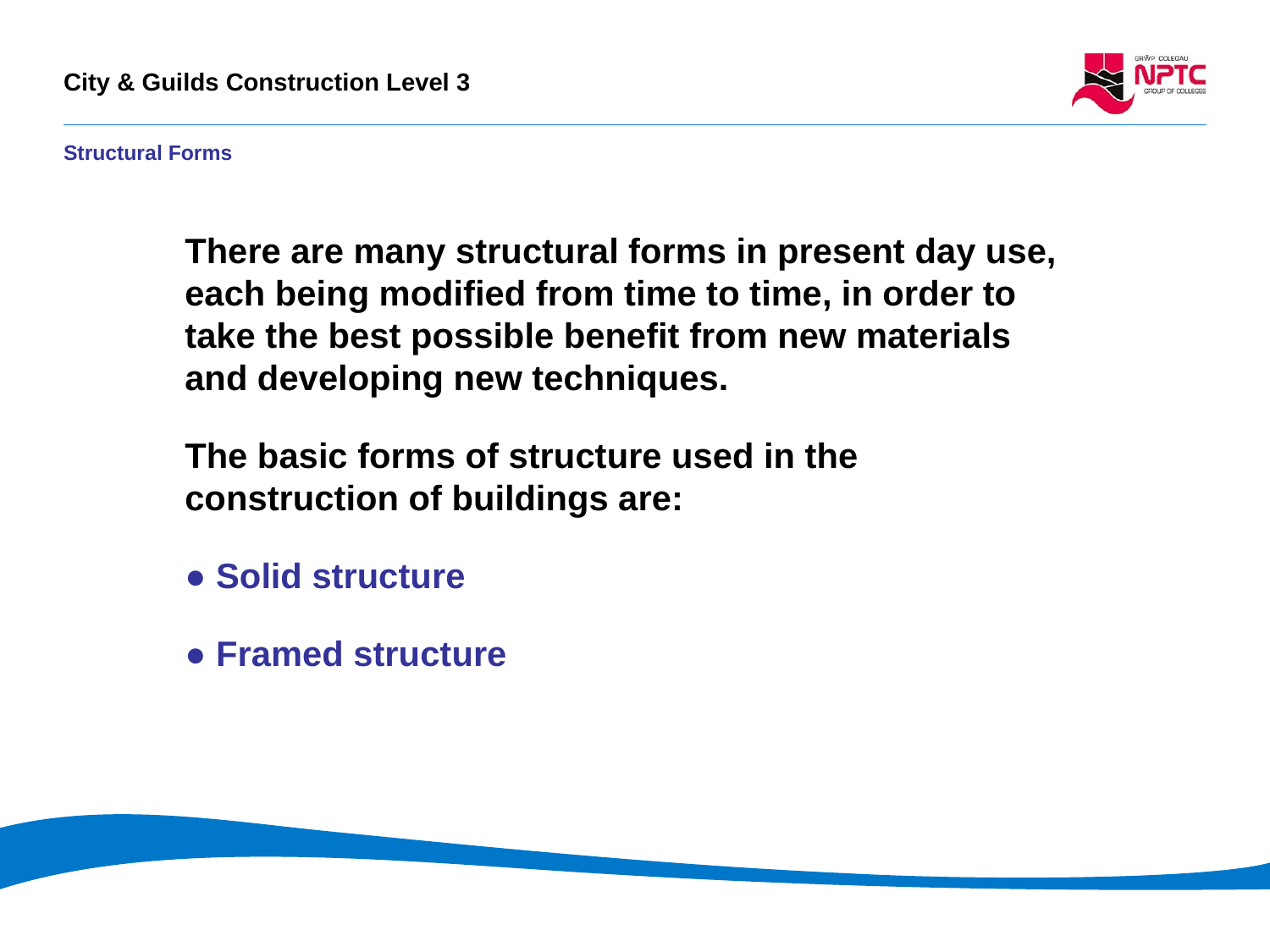

# Structural Forms
There are many structural forms in present day use, each being modified from time to time, in order to take the best possible benefit from new materials and developing new techniques.
The basic forms of structure used in the construction of buildings are:
● Solid structure
● Framed structure